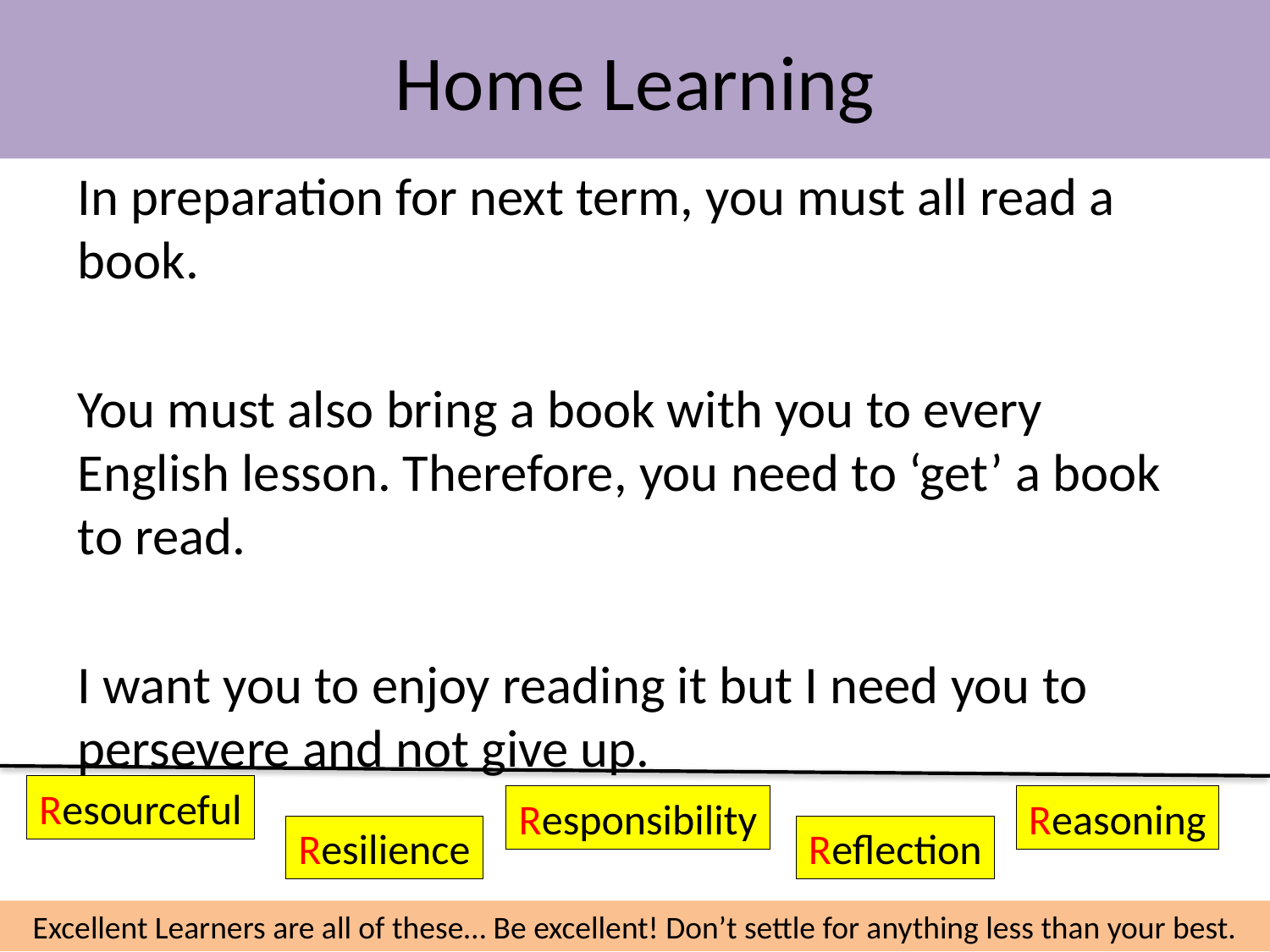

# Home Learning
In preparation for next term, you must all read a book.

You must also bring a book with you to every English lesson. Therefore, you need to ‘get’ a book to read.

I want you to enjoy reading it but I need you to persevere and not give up.
Resourceful
Responsibility
Reasoning
Resilience
Reflection
Excellent Learners are all of these… Be excellent! Don’t settle for anything less than your best.